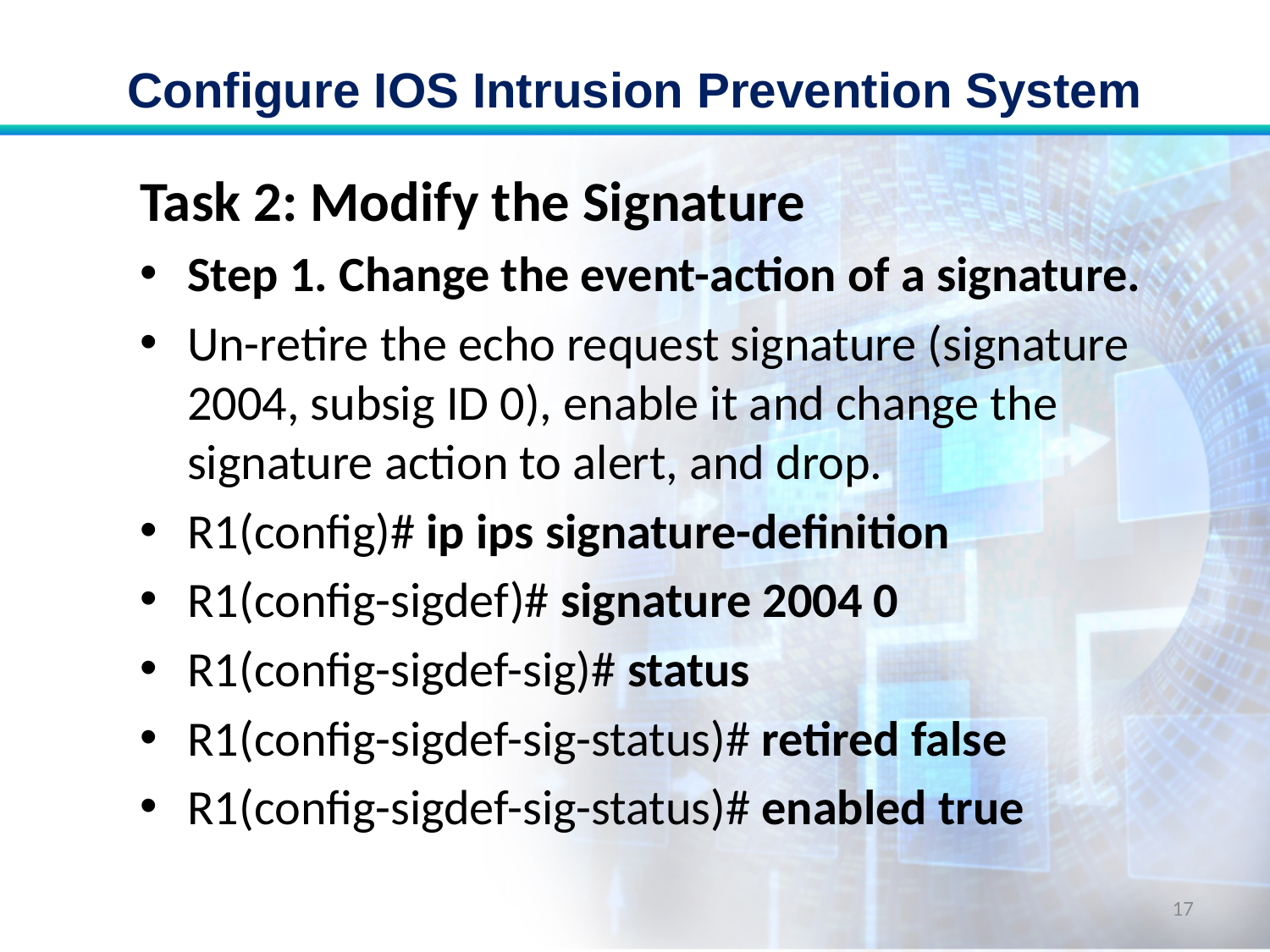

# Configure IOS Intrusion Prevention System
Task 2: Modify the Signature
Step 1. Change the event-action of a signature.
Un-retire the echo request signature (signature 2004, subsig ID 0), enable it and change the signature action to alert, and drop.
R1(config)# ip ips signature-definition
R1(config-sigdef)# signature 2004 0
R1(config-sigdef-sig)# status
R1(config-sigdef-sig-status)# retired false
R1(config-sigdef-sig-status)# enabled true
17